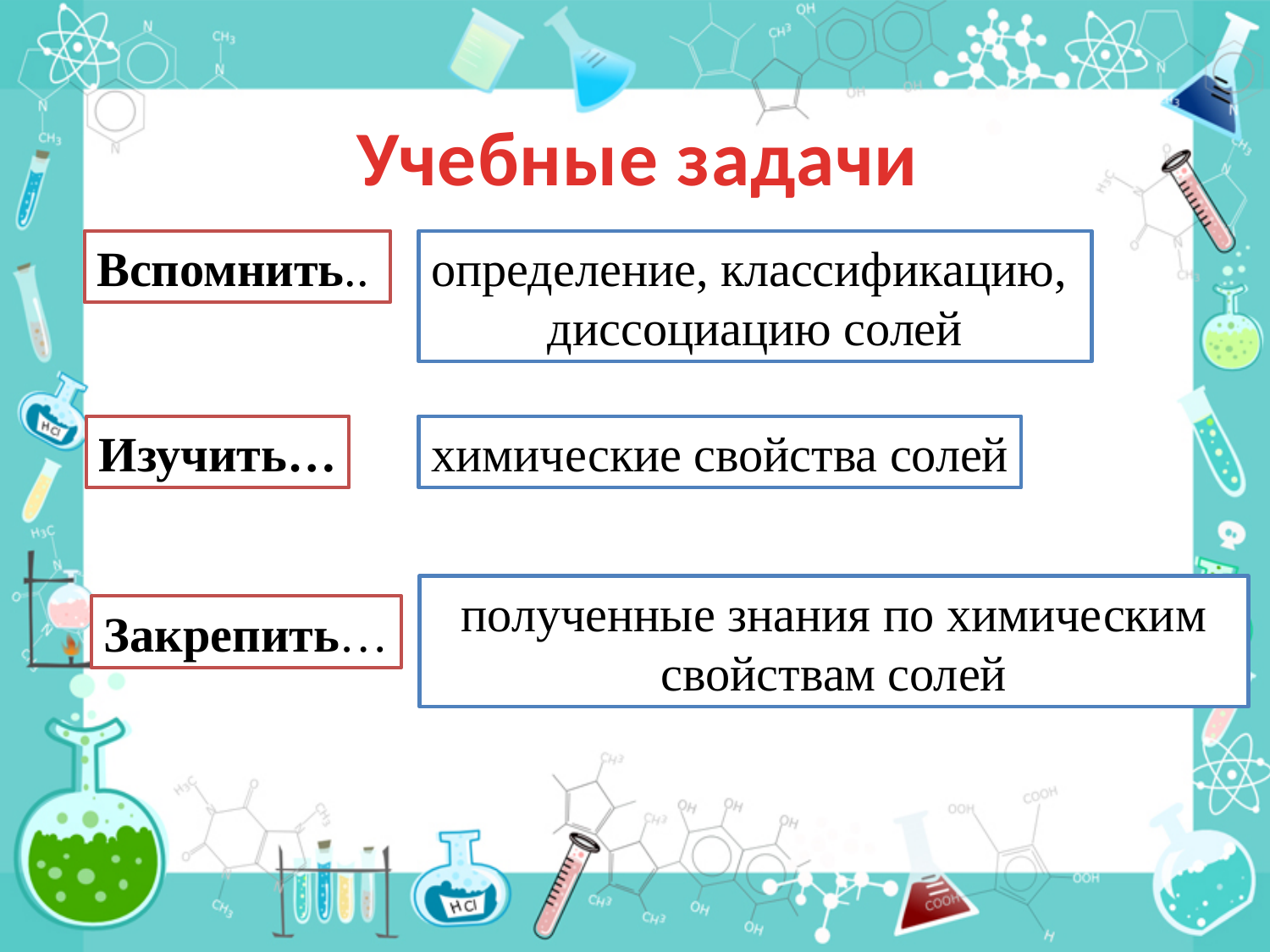

# Учебные задачи
Вспомнить..
определение, классификацию,
диссоциацию солей
Изучить…
химические свойства солей
полученные знания по химическим свойствам солей
Закрепить…